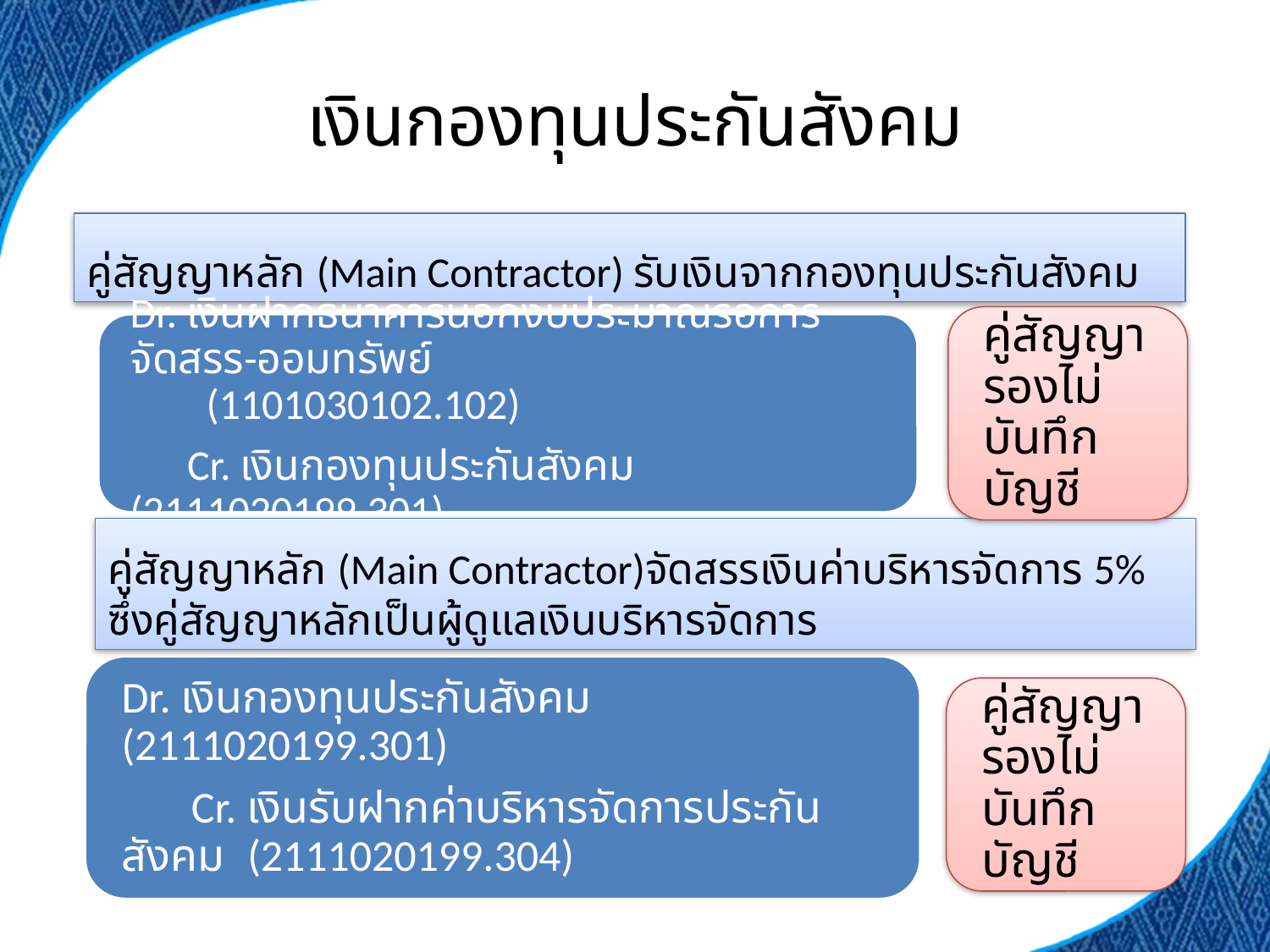

# เงินกองทุนประกันสังคม
คู่สัญญาหลัก (Main Contractor) รับเงินจากกองทุนประกันสังคม
Dr. เงินฝากธนาคารนอกงบประมาณรอการจัดสรร-ออมทรัพย์
        (1101030102.102)
      Cr. เงินกองทุนประกันสังคม  (2111020199.301)
คู่สัญญารองไม่บันทึกบัญชี
คู่สัญญาหลัก (Main Contractor)จัดสรรเงินค่าบริหารจัดการ 5% ซึ่งคู่สัญญาหลักเป็นผู้ดูแลเงินบริหารจัดการ
Dr. เงินกองทุนประกันสังคม   (2111020199.301)
       Cr. เงินรับฝากค่าบริหารจัดการประกันสังคม  (2111020199.304)
คู่สัญญารองไม่บันทึกบัญชี